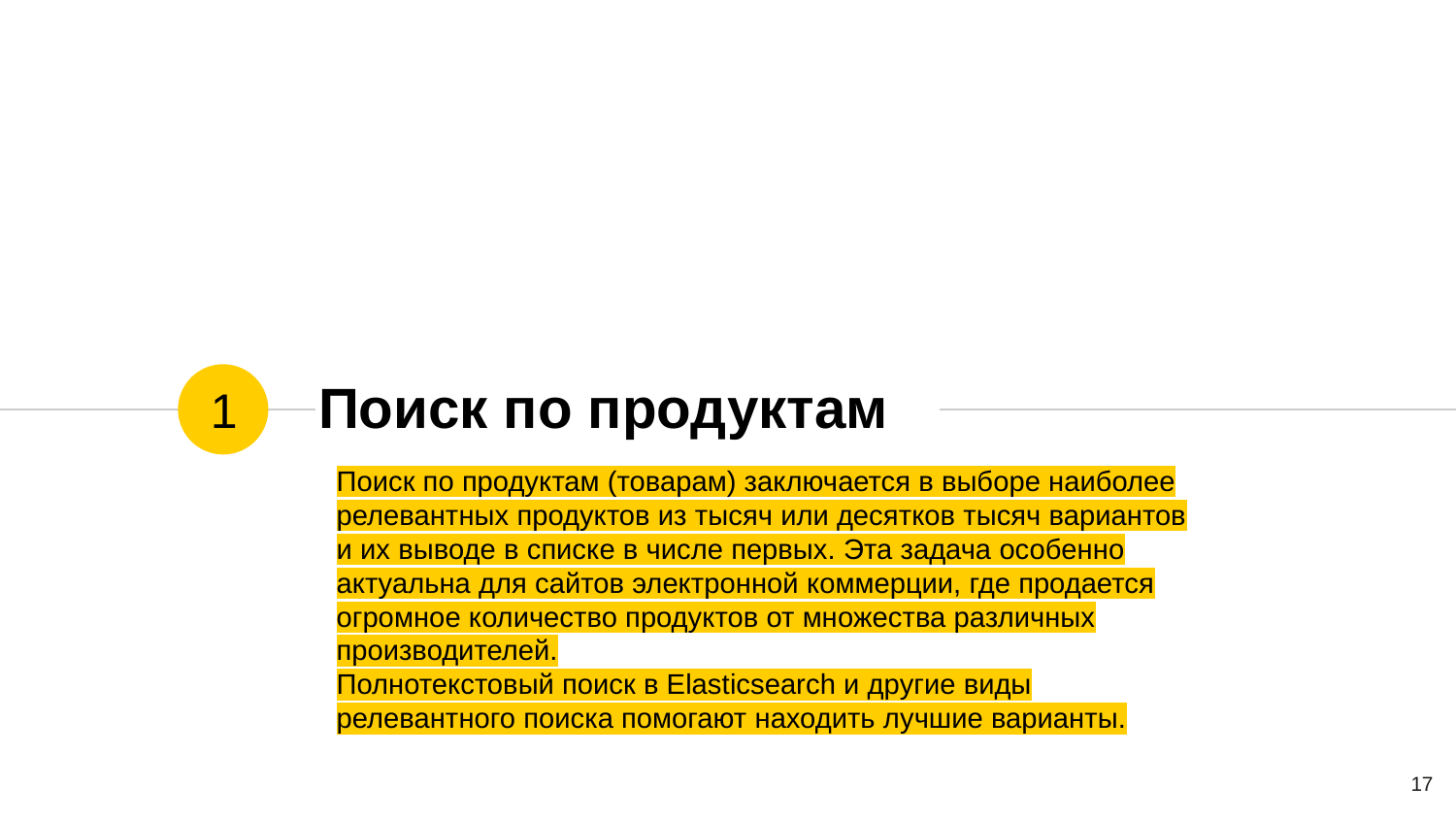

# Поиск по продуктам
1
Поиск по продуктам (товарам) заключается в выборе наиболее релевантных продуктов из тысяч или десятков тысяч вариантов и их выводе в списке в числе первых. Эта задача особенно актуальна для сайтов электронной коммерции, где продается огромное количество продуктов от множества различных производителей.
Полнотекстовый поиск в Elasticsearch и другие виды релевантного поиска помогают находить лучшие варианты.
17